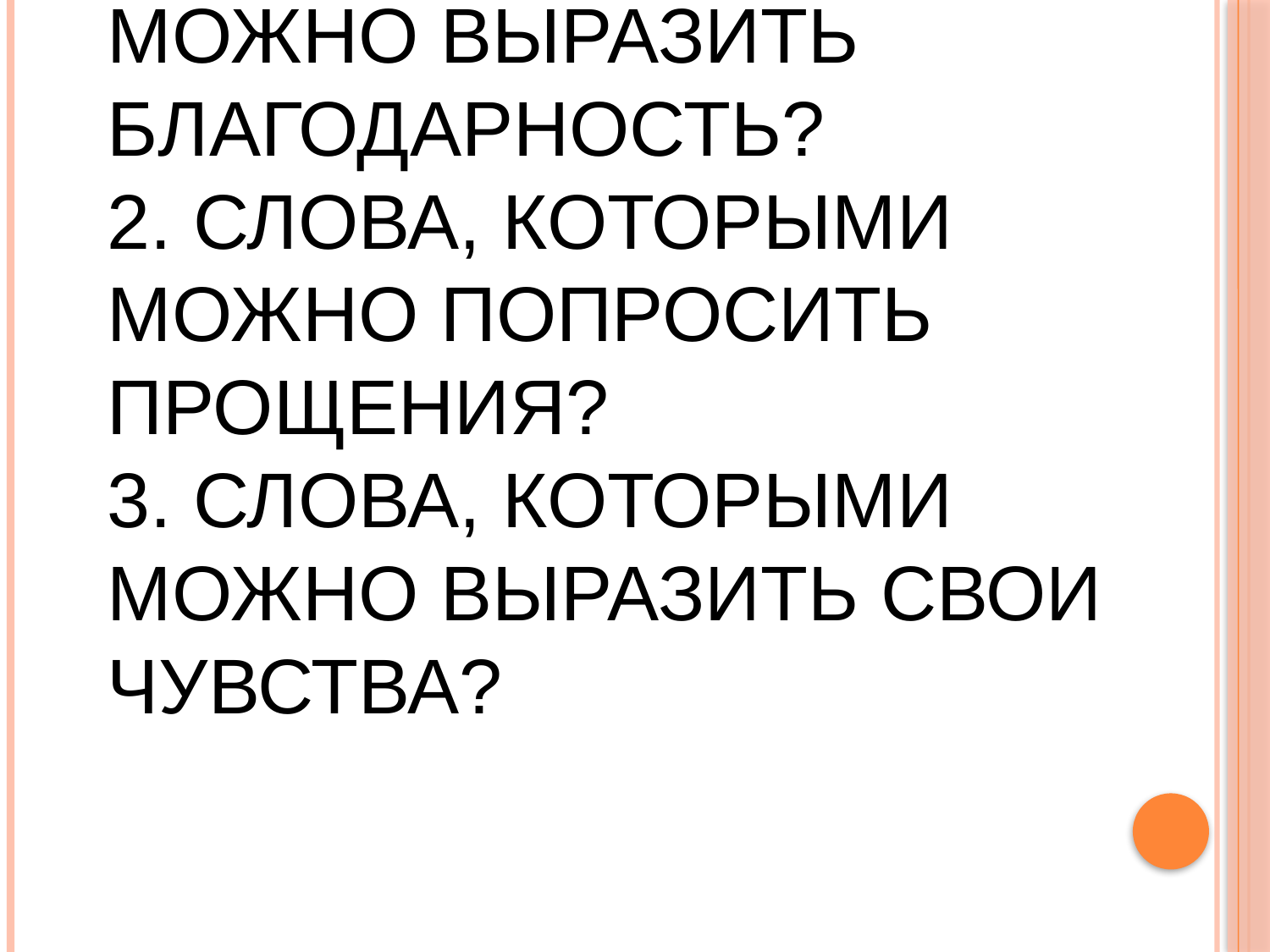

# 1. Слова, которыми можно выразить благодарность? 2. Слова, которыми можно попросить прощения? 3. Слова, которыми можно выразить свои чувства?